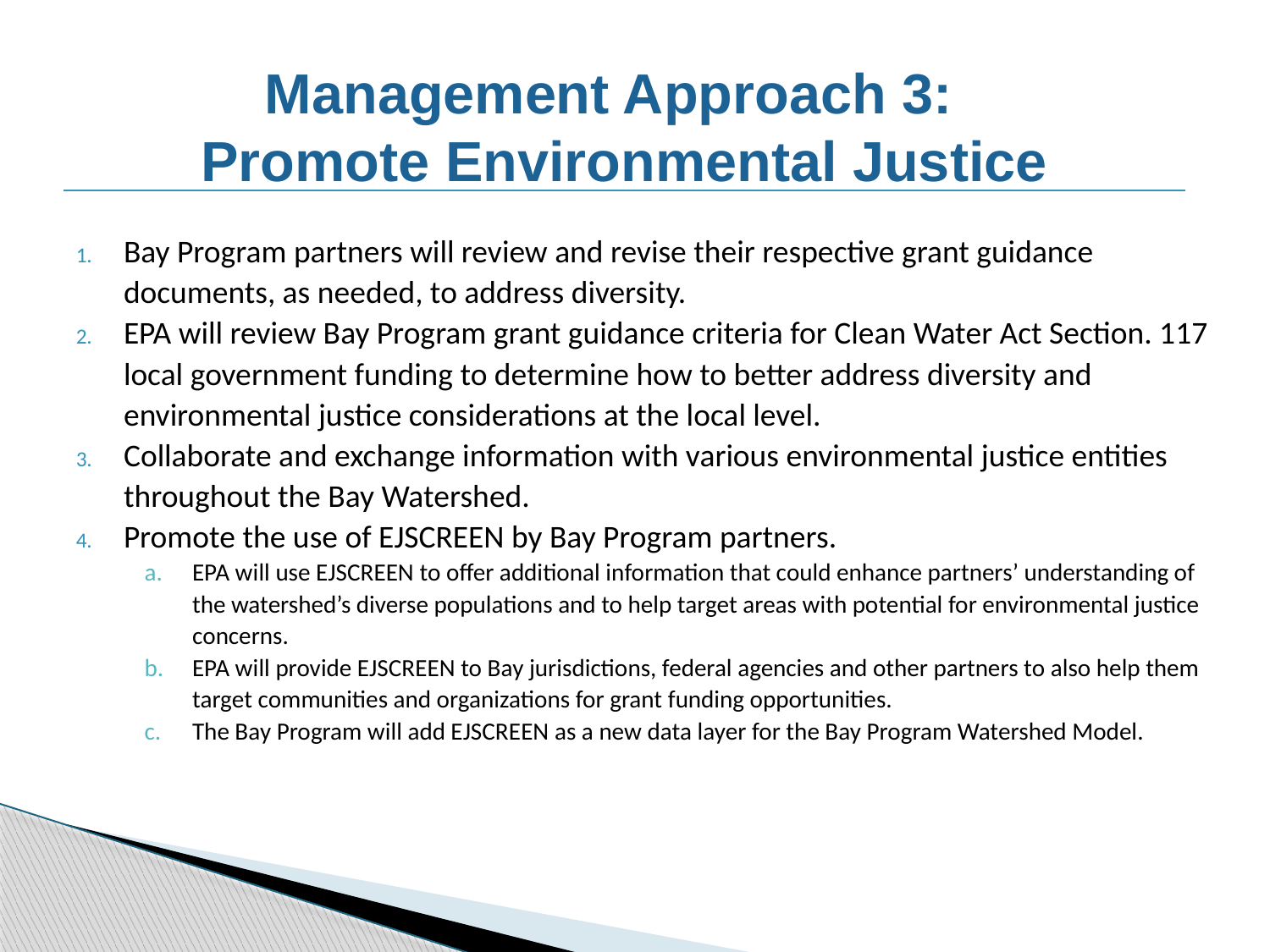

# Management Approach 3: Promote Environmental Justice
Bay Program partners will review and revise their respective grant guidance documents, as needed, to address diversity.
EPA will review Bay Program grant guidance criteria for Clean Water Act Section. 117 local government funding to determine how to better address diversity and environmental justice considerations at the local level.
Collaborate and exchange information with various environmental justice entities throughout the Bay Watershed.
Promote the use of EJSCREEN by Bay Program partners.
EPA will use EJSCREEN to offer additional information that could enhance partners’ understanding of the watershed’s diverse populations and to help target areas with potential for environmental justice concerns.
EPA will provide EJSCREEN to Bay jurisdictions, federal agencies and other partners to also help them target communities and organizations for grant funding opportunities.
The Bay Program will add EJSCREEN as a new data layer for the Bay Program Watershed Model.